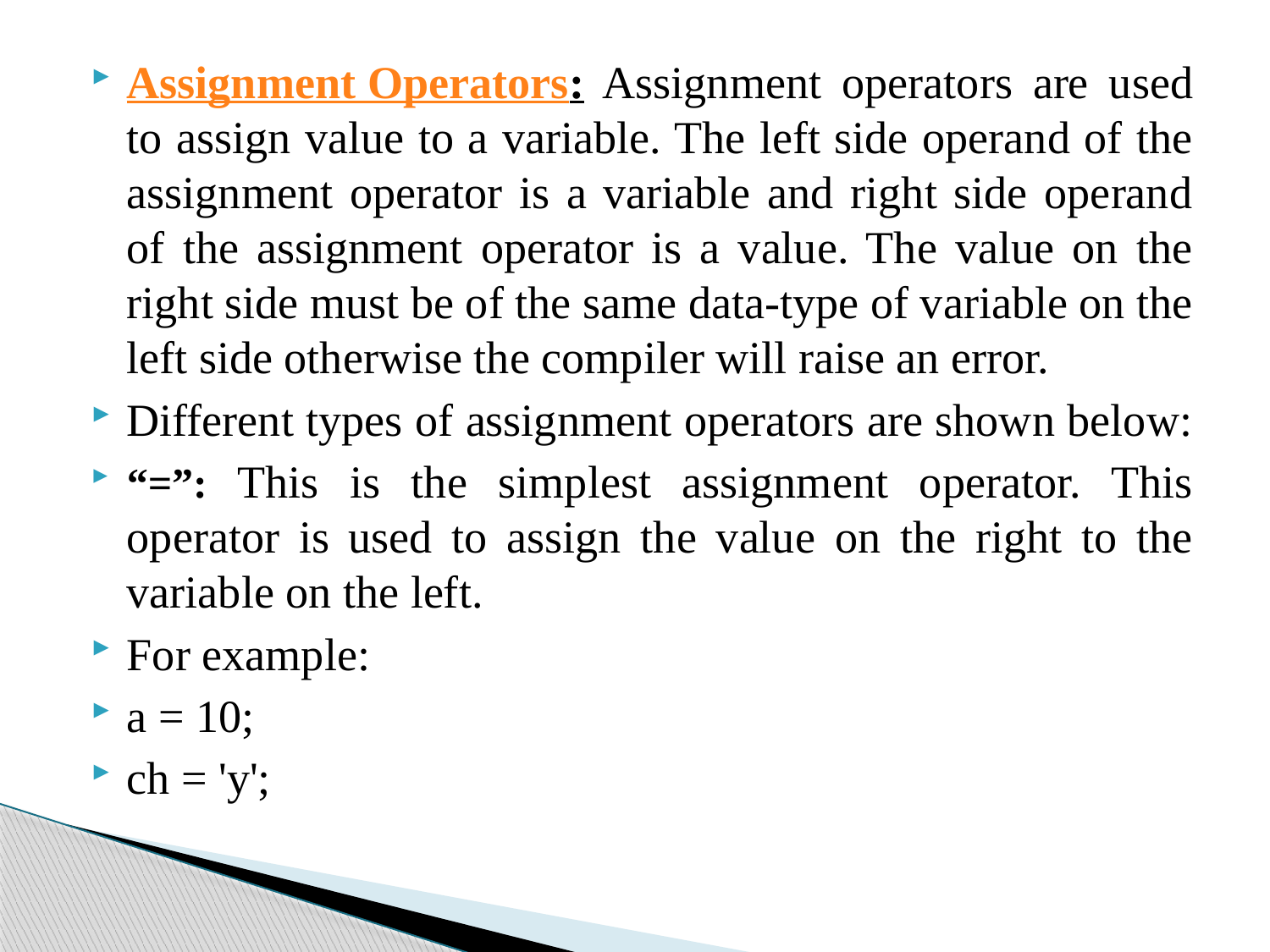

Assignment Operators: Assignment operators are used to assign value to a variable. The left side operand of the assignment operator is a variable and right side operand of the assignment operator is a value. The value on the right side must be of the same data-type of variable on the left side otherwise the compiler will raise an error.
Different types of assignment operators are shown below:
“=”: This is the simplest assignment operator. This operator is used to assign the value on the right to the variable on the left.
For example:
a = 10;
ch = 'y';